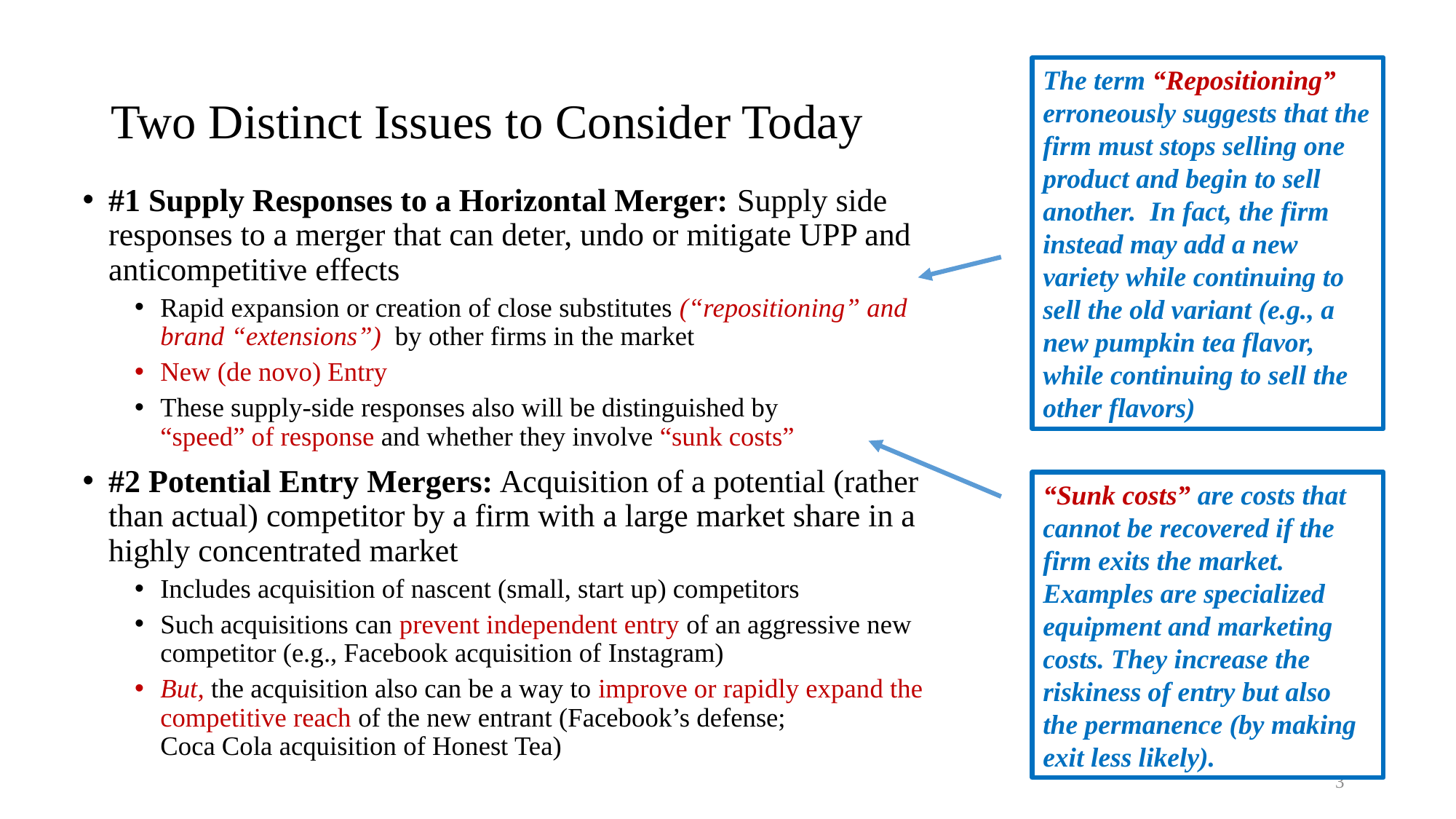

# Two Distinct Issues to Consider Today
The term “Repositioning” erroneously suggests that the firm must stops selling one product and begin to sell another.  In fact, the firm instead may add a new variety while continuing to sell the old variant (e.g., a new pumpkin tea flavor, while continuing to sell the other flavors)
#1 Supply Responses to a Horizontal Merger: Supply side responses to a merger that can deter, undo or mitigate UPP and anticompetitive effects
Rapid expansion or creation of close substitutes (“repositioning” and brand “extensions”)  by other firms in the market
New (de novo) Entry
These supply-side responses also will be distinguished by
“speed” of response and whether they involve “sunk costs”
#2 Potential Entry Mergers: Acquisition of a potential (rather than actual) competitor by a firm with a large market share in a highly concentrated market
Includes acquisition of nascent (small, start up) competitors
Such acquisitions can prevent independent entry of an aggressive new competitor (e.g., Facebook acquisition of Instagram)
But, the acquisition also can be a way to improve or rapidly expand the competitive reach of the new entrant (Facebook’s defense;
Coca Cola acquisition of Honest Tea)
“Sunk costs” are costs that cannot be recovered if the firm exits the market.  Examples are specialized equipment and marketing costs. They increase the riskiness of entry but also the permanence (by making exit less likely).
3